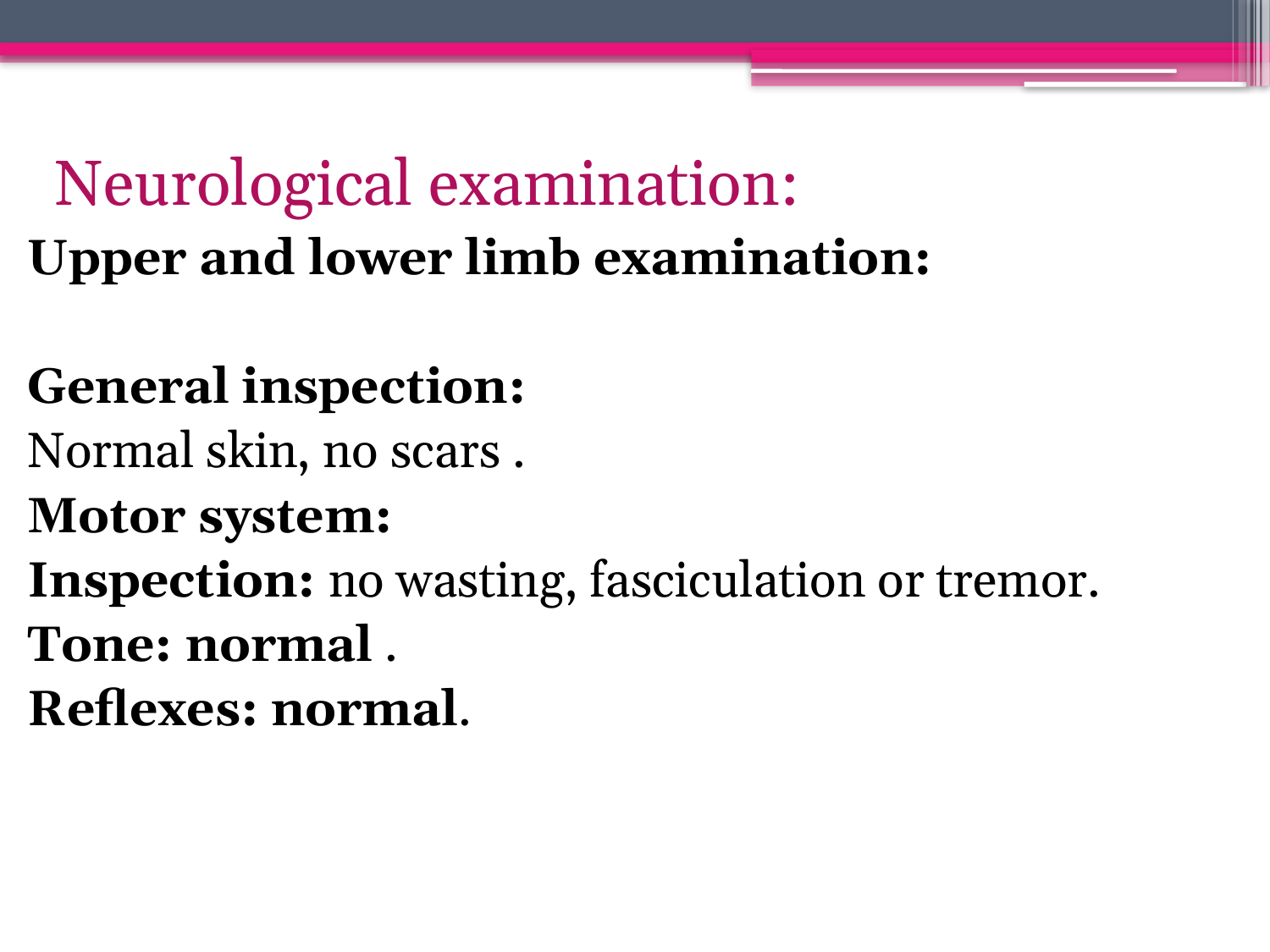

# Neurological examination:
Upper and lower limb examination:

General inspection:
Normal skin, no scars .
Motor system:
Inspection: no wasting, fasciculation or tremor.
Tone: normal .
Reflexes: normal.